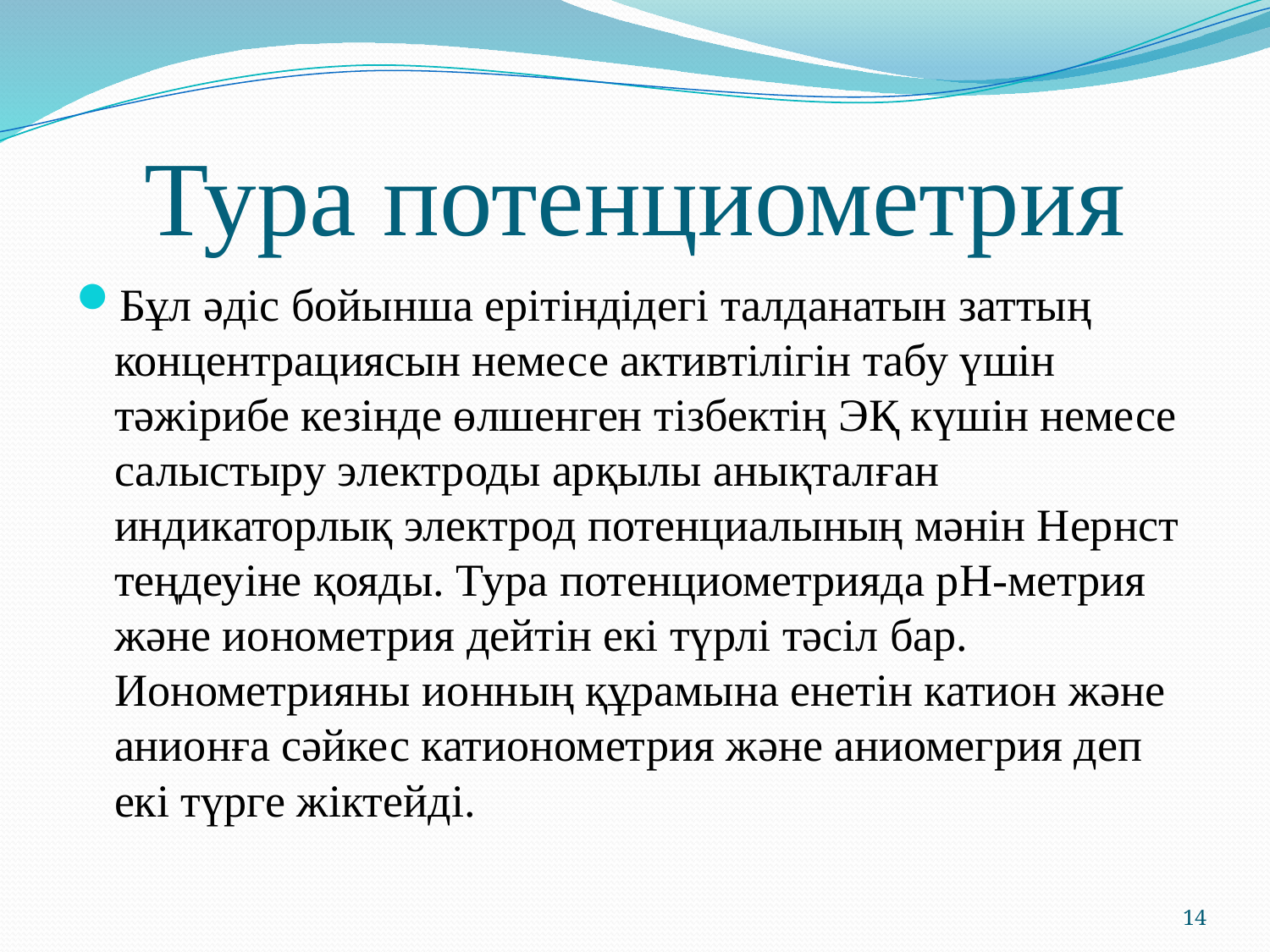

# Тура потенциометрия
Бұл әдіс бойынша ерітіндідегі талданатын заттың концентрациясын немесе активтілігін табу үшін тәжірибе кезінде өлшенген тізбектің ЭҚ күшін немесе салыстыру электроды арқылы анықталған индикаторлық электрод потенциалының мәнін Нернст теңдеуіне қояды. Тура потенциометрияда рН-метрия және ионометрия дейтін екі түрлі тәсіл бар. Ионометрияны ионның құрамына енетін катион және анионға сәйкес катионометрия және аниомегрия деп екі түрге жіктейді.
14